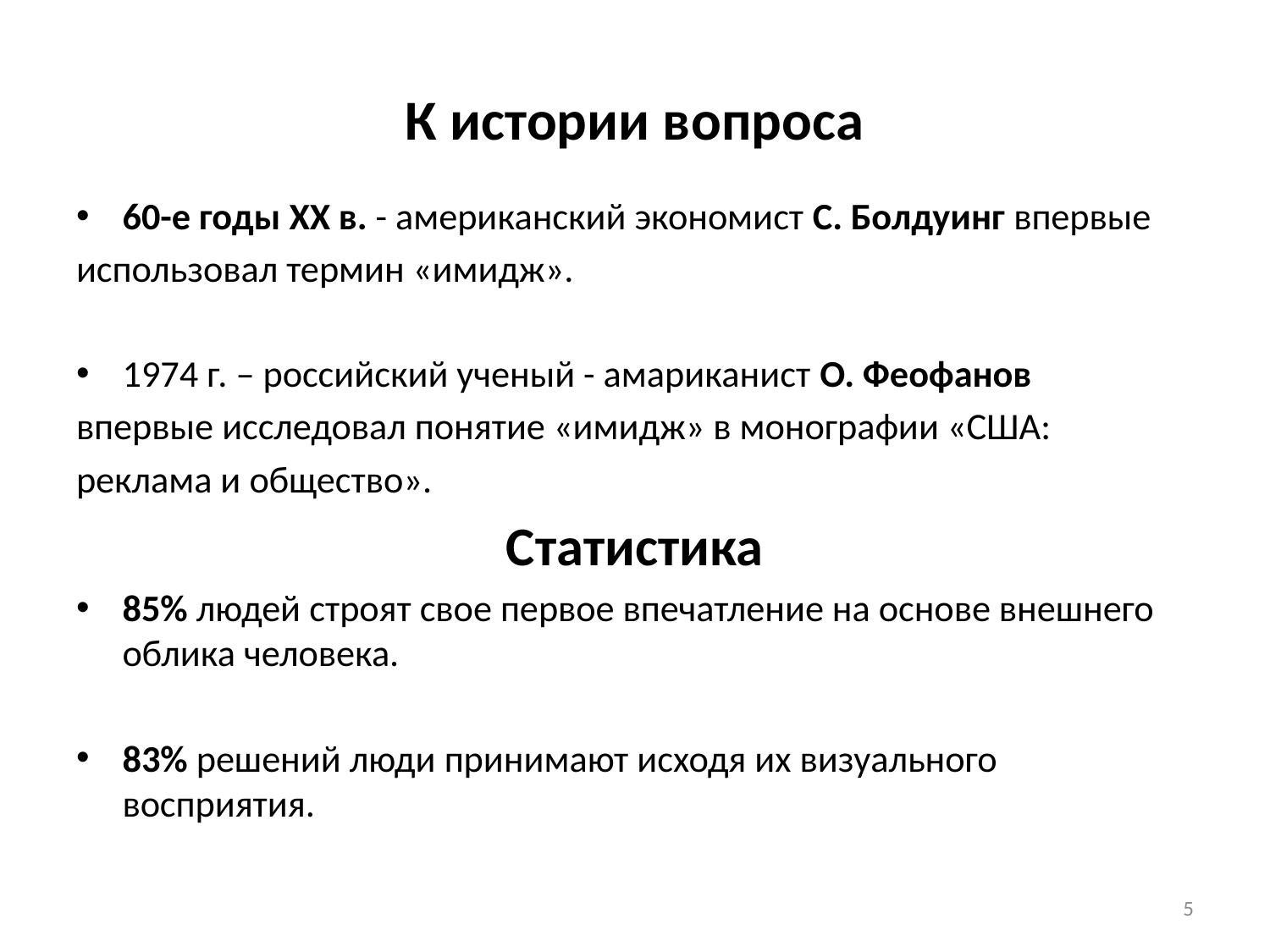

# К истории вопроса
60-е годы XX в. - американский экономист С. Болдуинг впервые
использовал термин «имидж».

1974 г. – российский ученый - амариканист О. Феофанов
впервые исследовал понятие «имидж» в монографии «США:
реклама и общество».
Статистика
85% людей строят свое первое впечатление на основе внешнего облика человека.

83% решений люди принимают исходя их визуального восприятия.

5